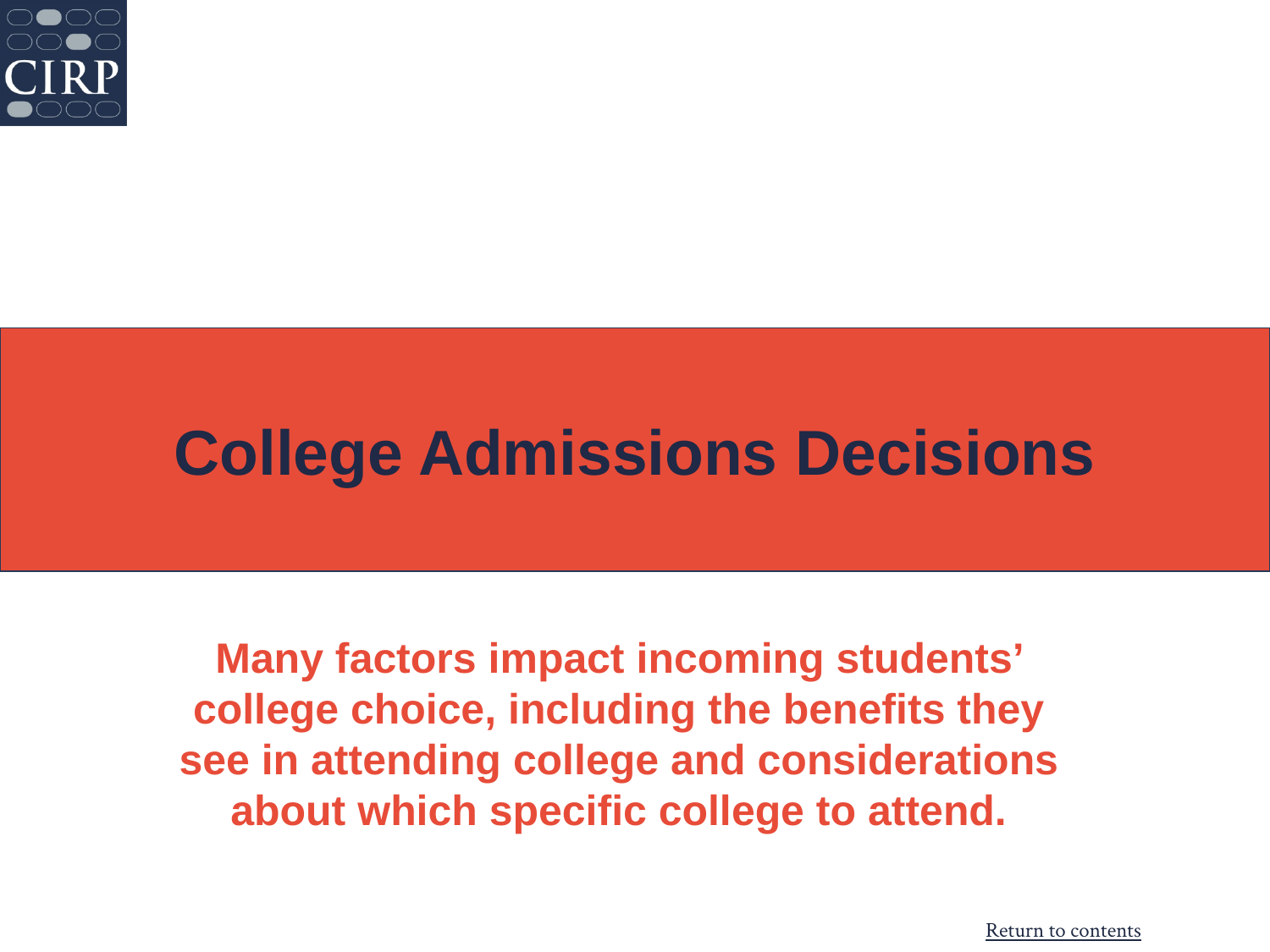

College Admissions Decisions
Many factors impact incoming students’ college choice, including the benefits they see in attending college and considerations about which specific college to attend.